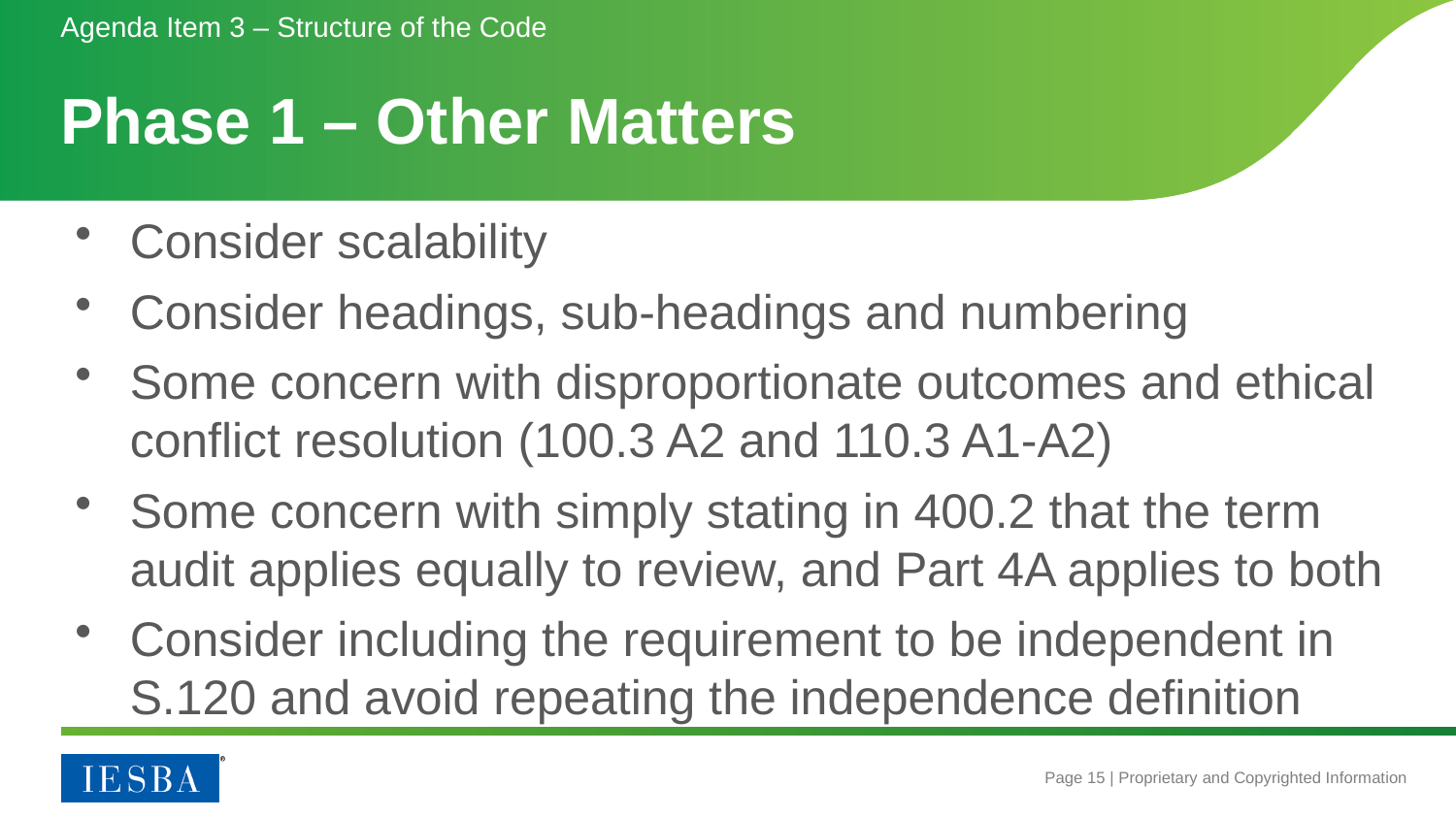

Agenda Item 3 – Structure of the Code
# Phase 1 – Other Matters
Consider scalability
Consider headings, sub-headings and numbering
Some concern with disproportionate outcomes and ethical conflict resolution (100.3 A2 and 110.3 A1-A2)
Some concern with simply stating in 400.2 that the term audit applies equally to review, and Part 4A applies to both
Consider including the requirement to be independent in S.120 and avoid repeating the independence definition